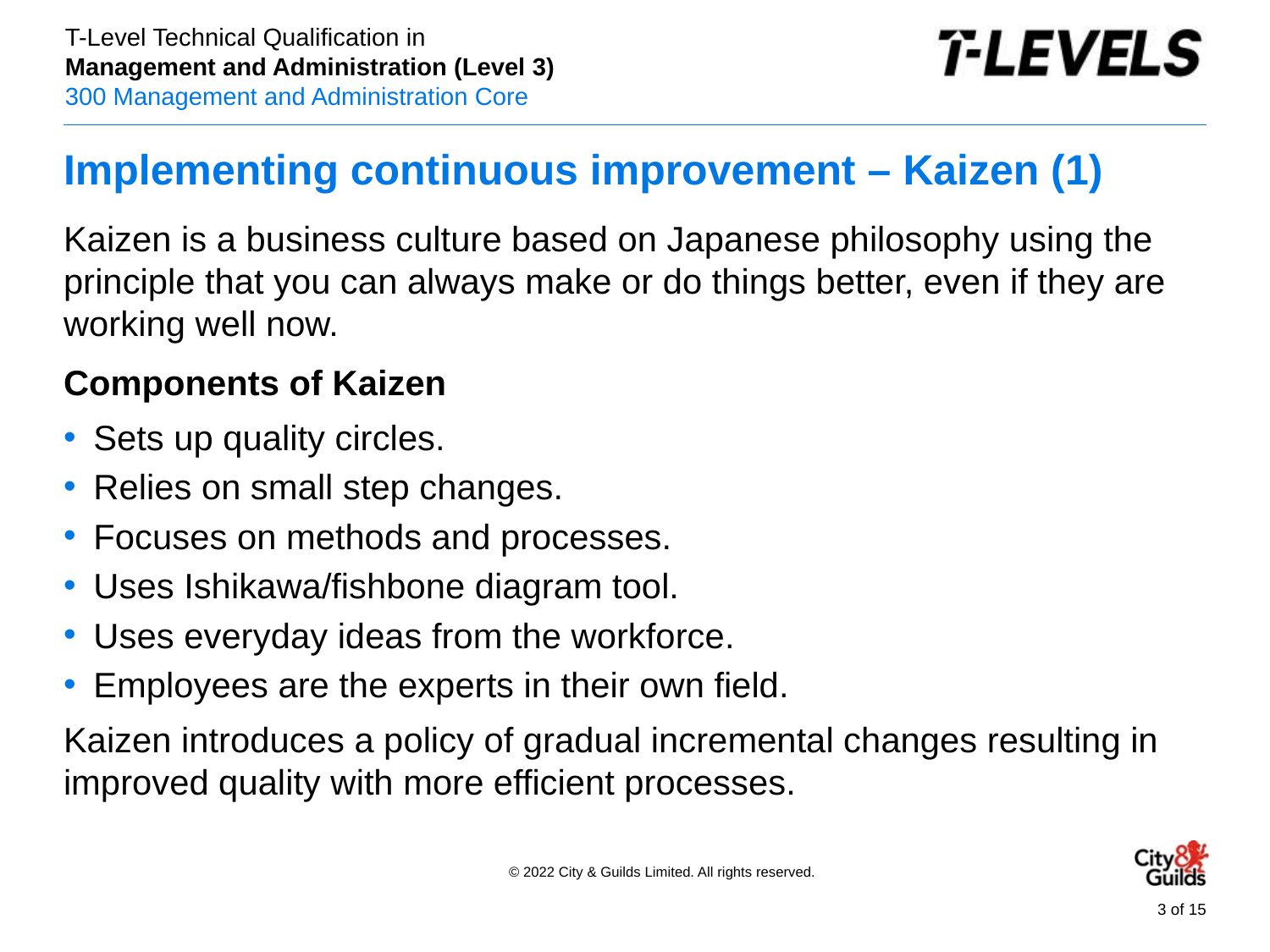

# Implementing continuous improvement – Kaizen (1)
Kaizen is a business culture based on Japanese philosophy using the principle that you can always make or do things better, even if they are working well now.
Components of Kaizen
Sets up quality circles.
Relies on small step changes.
Focuses on methods and processes.
Uses Ishikawa/fishbone diagram tool.
Uses everyday ideas from the workforce.
Employees are the experts in their own field.
Kaizen introduces a policy of gradual incremental changes resulting in improved quality with more efficient processes.